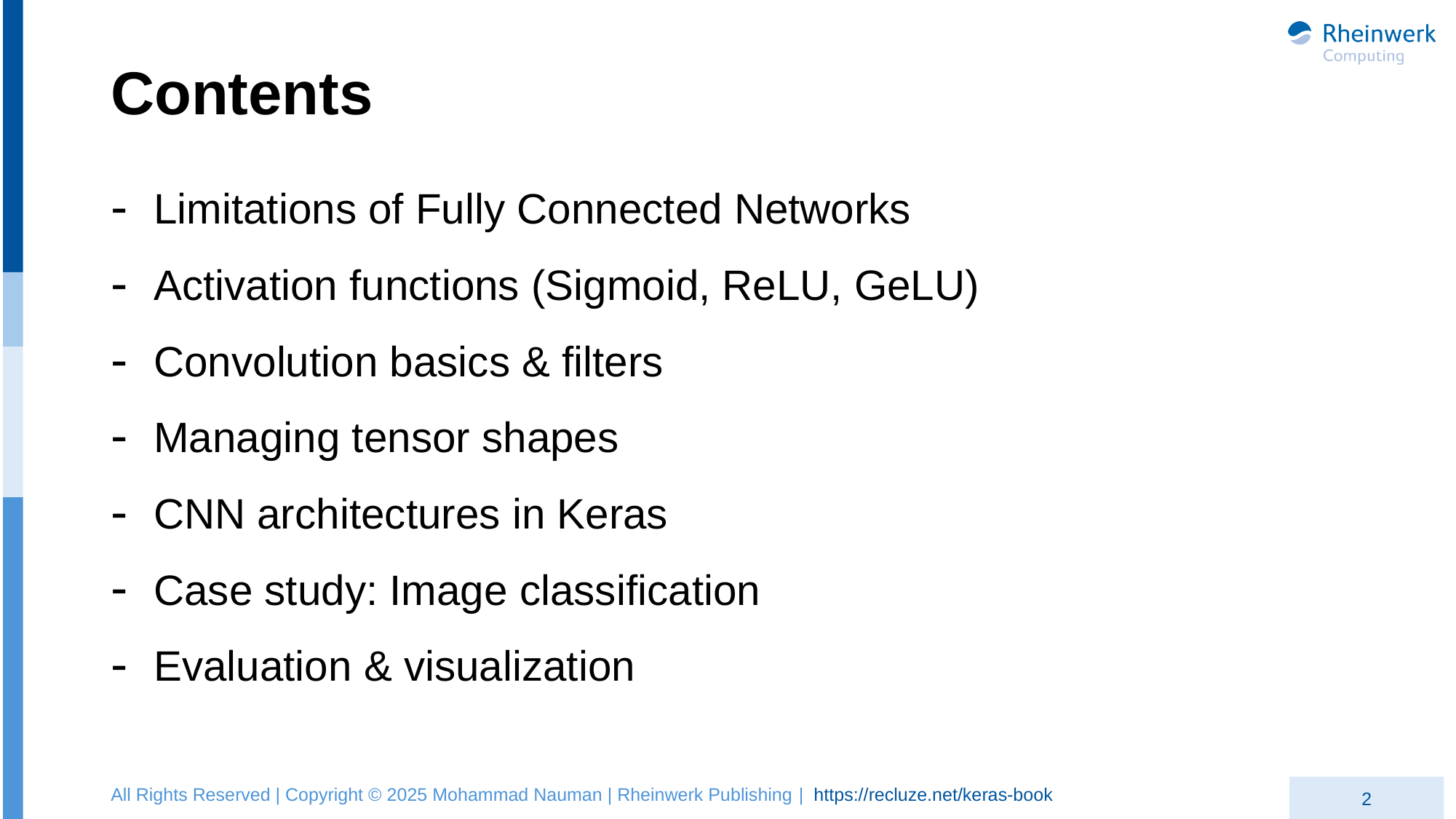

# Contents
Limitations of Fully Connected Networks
Activation functions (Sigmoid, ReLU, GeLU)
Convolution basics & filters
Managing tensor shapes
CNN architectures in Keras
Case study: Image classification
Evaluation & visualization